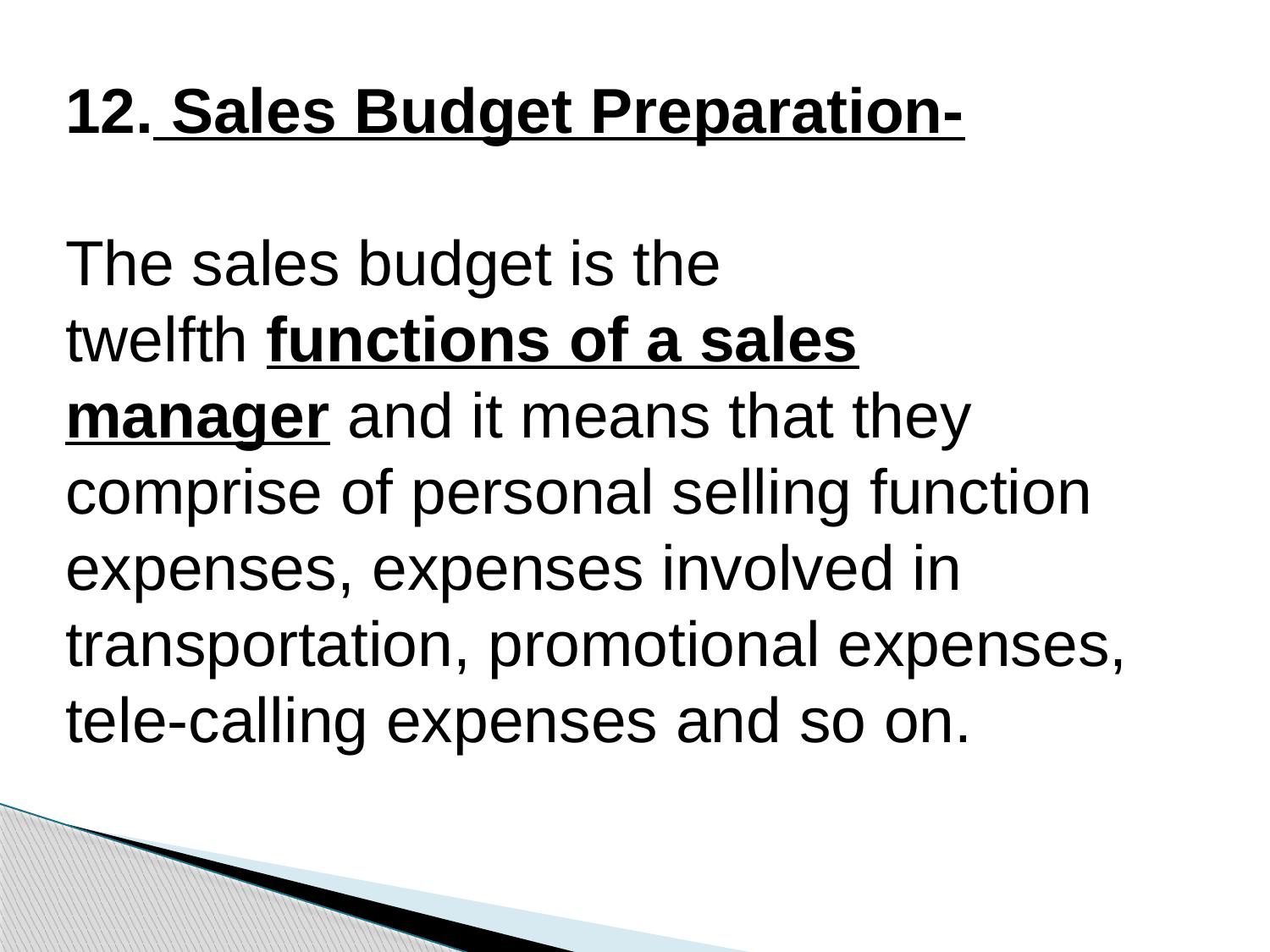

12. Sales Budget Preparation-

The sales budget is the twelfth functions of a sales manager and it means that they comprise of personal selling function expenses, expenses involved in transportation, promotional expenses, tele-calling expenses and so on.